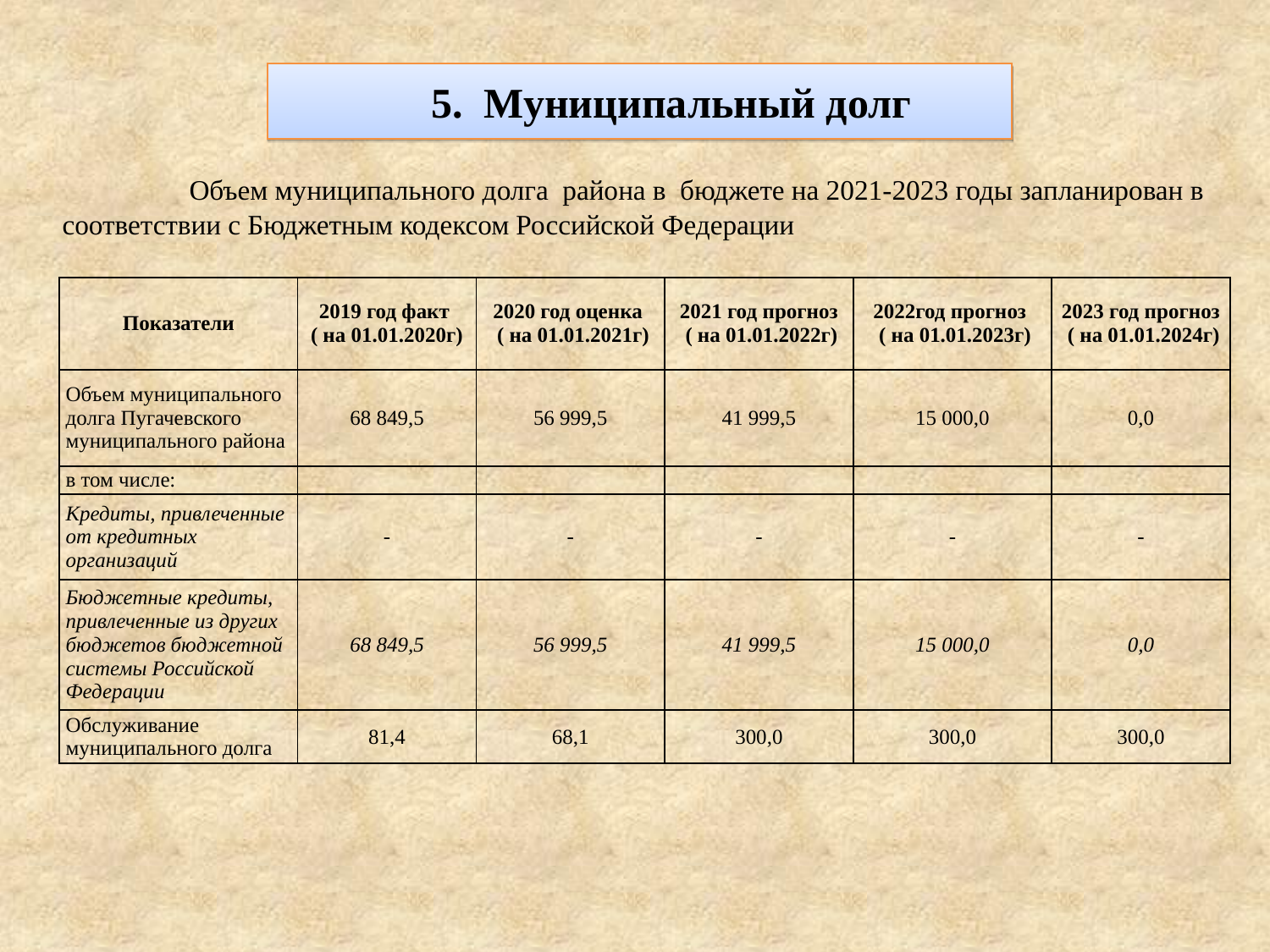

5.  Муниципальный долг
	Объем муниципального долга  района в  бюджете на 2021-2023 годы запланирован в соответствии с Бюджетным кодексом Российской Федерации

| Показатели | 2019 год факт ( на 01.01.2020г) | 2020 год оценка ( на 01.01.2021г) | 2021 год прогноз ( на 01.01.2022г) | 2022год прогноз ( на 01.01.2023г) | 2023 год прогноз ( на 01.01.2024г) |
| --- | --- | --- | --- | --- | --- |
| Объем муниципального долга Пугачевского муниципального района | 68 849,5 | 56 999,5 | 41 999,5 | 15 000,0 | 0,0 |
| в том числе: |  |  |  |  |  |
| Кредиты, привлеченные от кредитных организаций | - | - | - | - | - |
| Бюджетные кредиты, привлеченные из других бюджетов бюджетной системы Российской Федерации | 68 849,5 | 56 999,5 | 41 999,5 | 15 000,0 | 0,0 |
| Обслуживание муниципального долга | 81,4 | 68,1 | 300,0 | 300,0 | 300,0 |